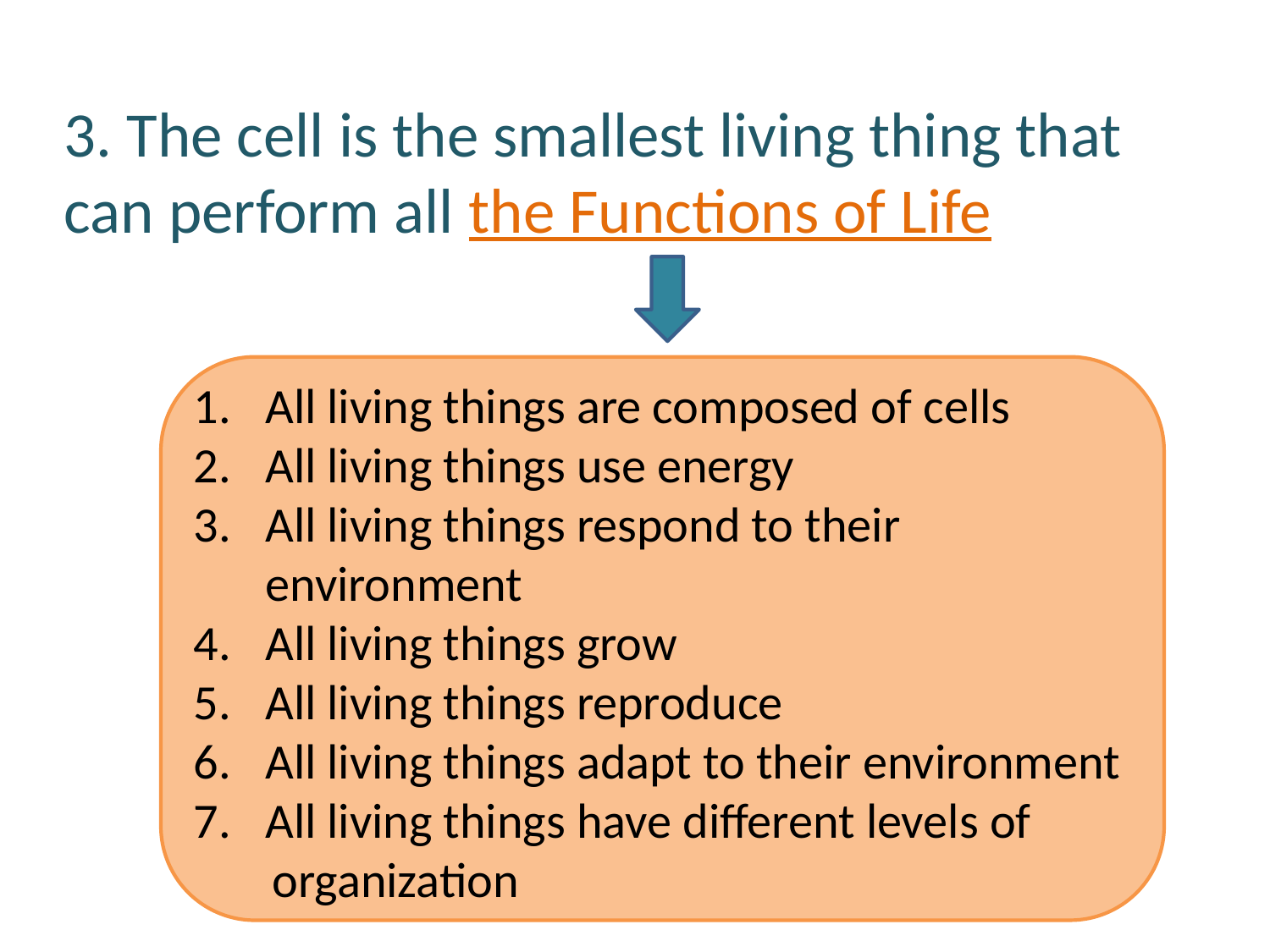

3. The cell is the smallest living thing that can perform all the Functions of Life

All living things are composed of cells
All living things use energy
All living things respond to their environment
All living things grow
All living things reproduce
All living things adapt to their environment
All living things have different levels of
       organization